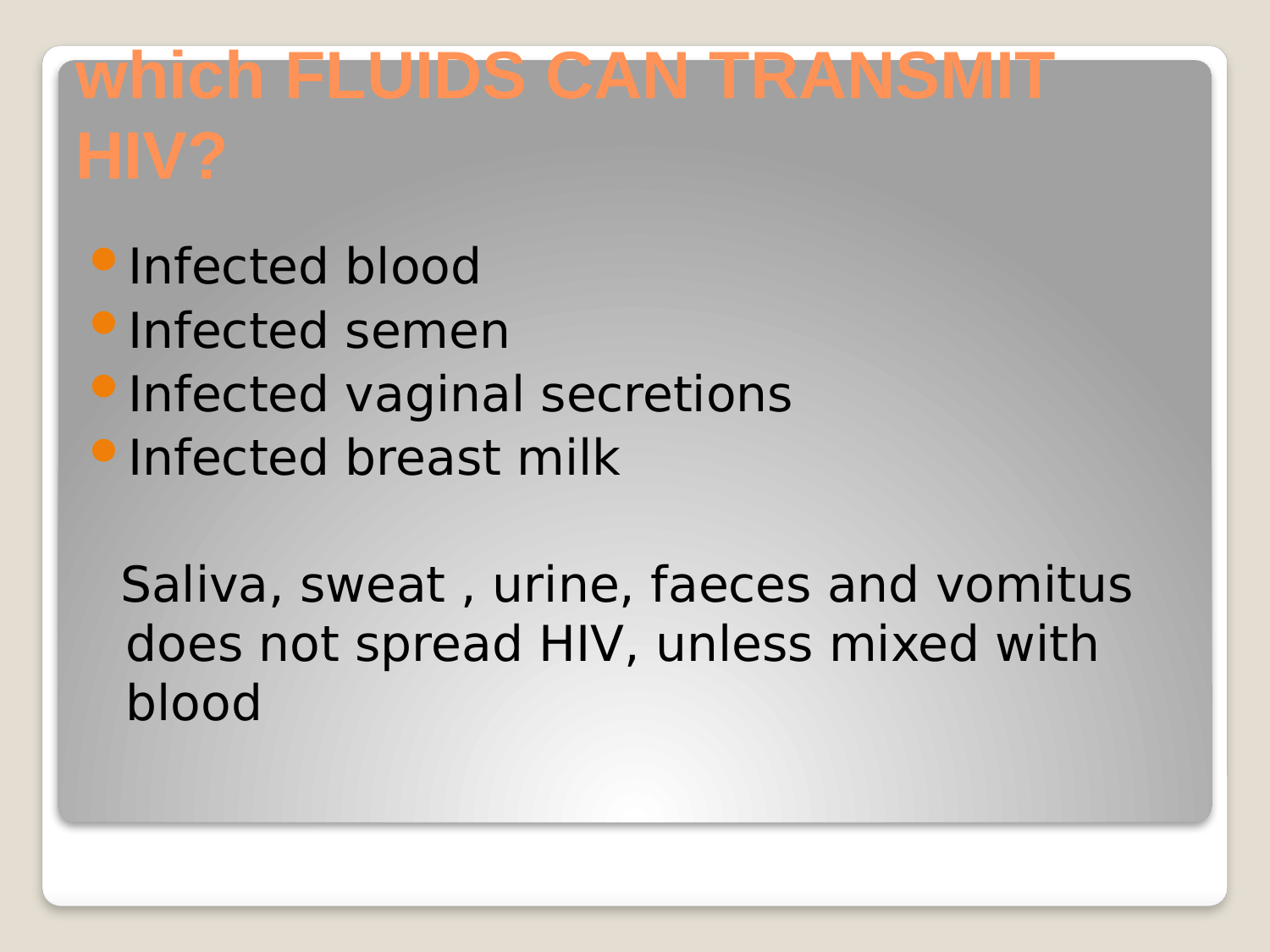

# which FLUIDS CAN TRANSMIT HIV?
Infected blood
Infected semen
Infected vaginal secretions
Infected breast milk

  Saliva, sweat , urine, faeces and vomitus does not spread HIV, unless mixed with blood